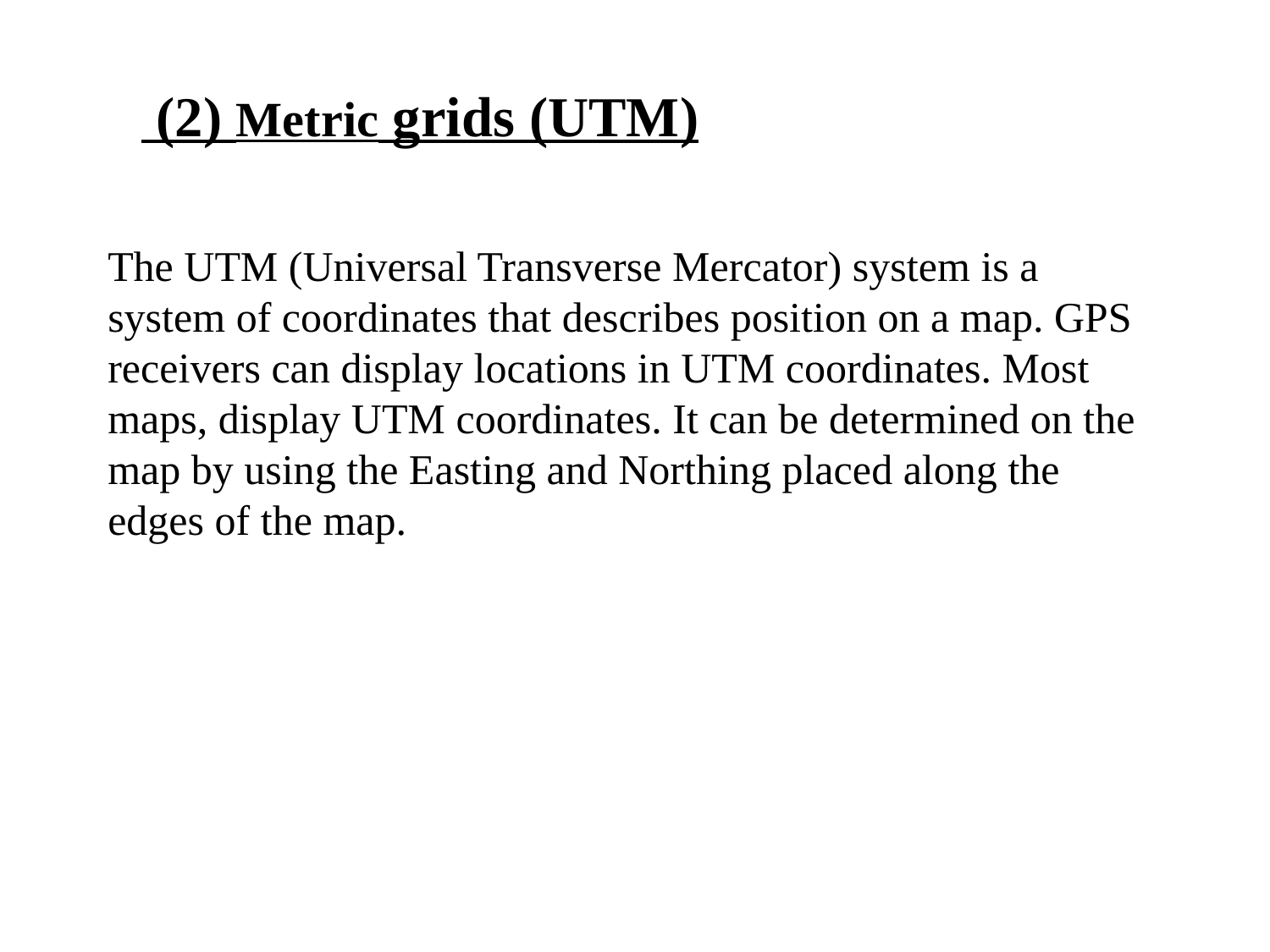

(2) Metric grids (UTM)
The UTM (Universal Transverse Mercator) system is a system of coordinates that describes position on a map. GPS receivers can display locations in UTM coordinates. Most maps, display UTM coordinates. It can be determined on the map by using the Easting and Northing placed along the edges of the map.